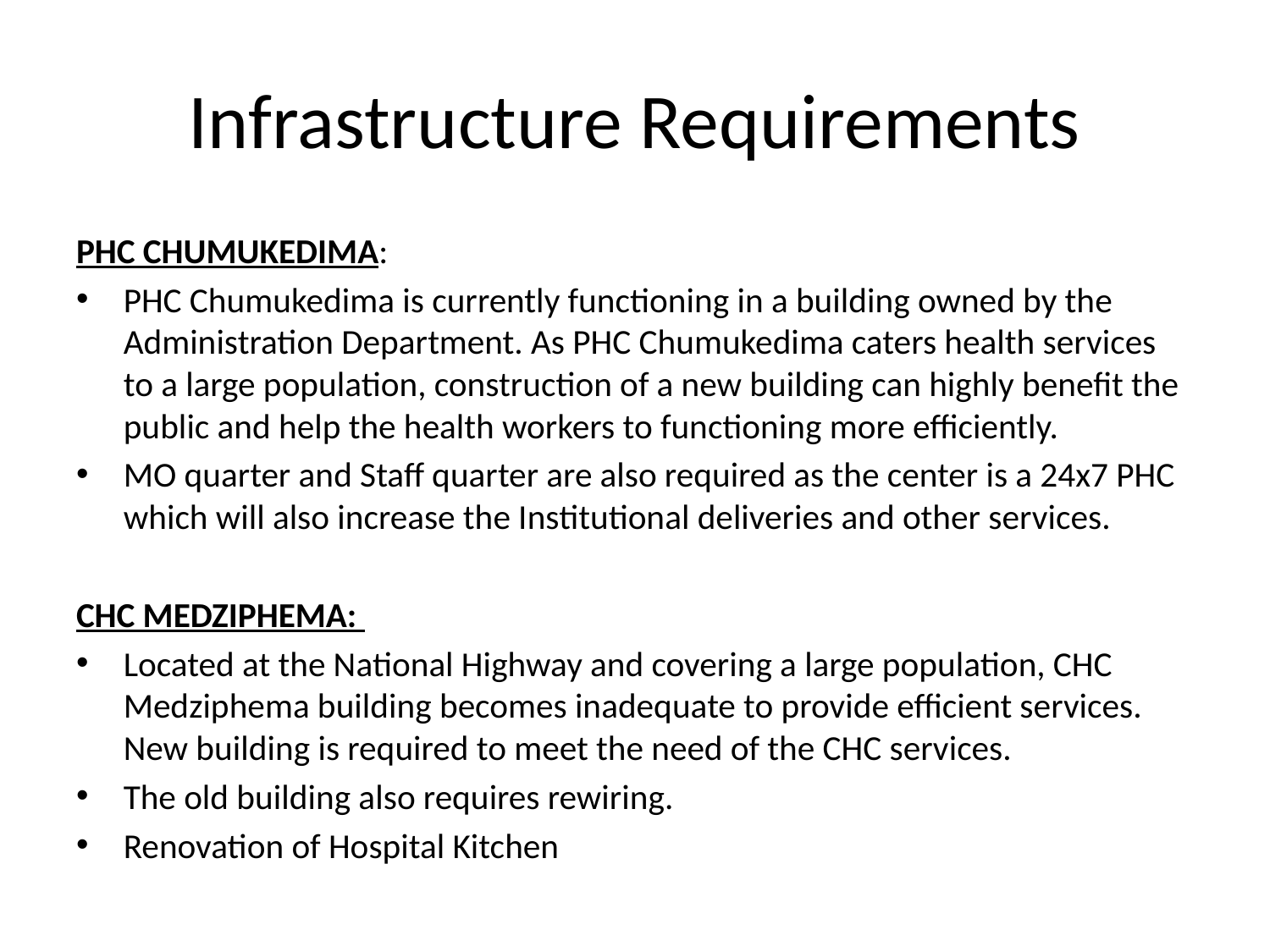

# Infrastructure Requirements
PHC CHUMUKEDIMA:
PHC Chumukedima is currently functioning in a building owned by the Administration Department. As PHC Chumukedima caters health services to a large population, construction of a new building can highly benefit the public and help the health workers to functioning more efficiently.
MO quarter and Staff quarter are also required as the center is a 24x7 PHC which will also increase the Institutional deliveries and other services.

CHC MEDZIPHEMA:
Located at the National Highway and covering a large population, CHC Medziphema building becomes inadequate to provide efficient services. New building is required to meet the need of the CHC services.
The old building also requires rewiring.
Renovation of Hospital Kitchen